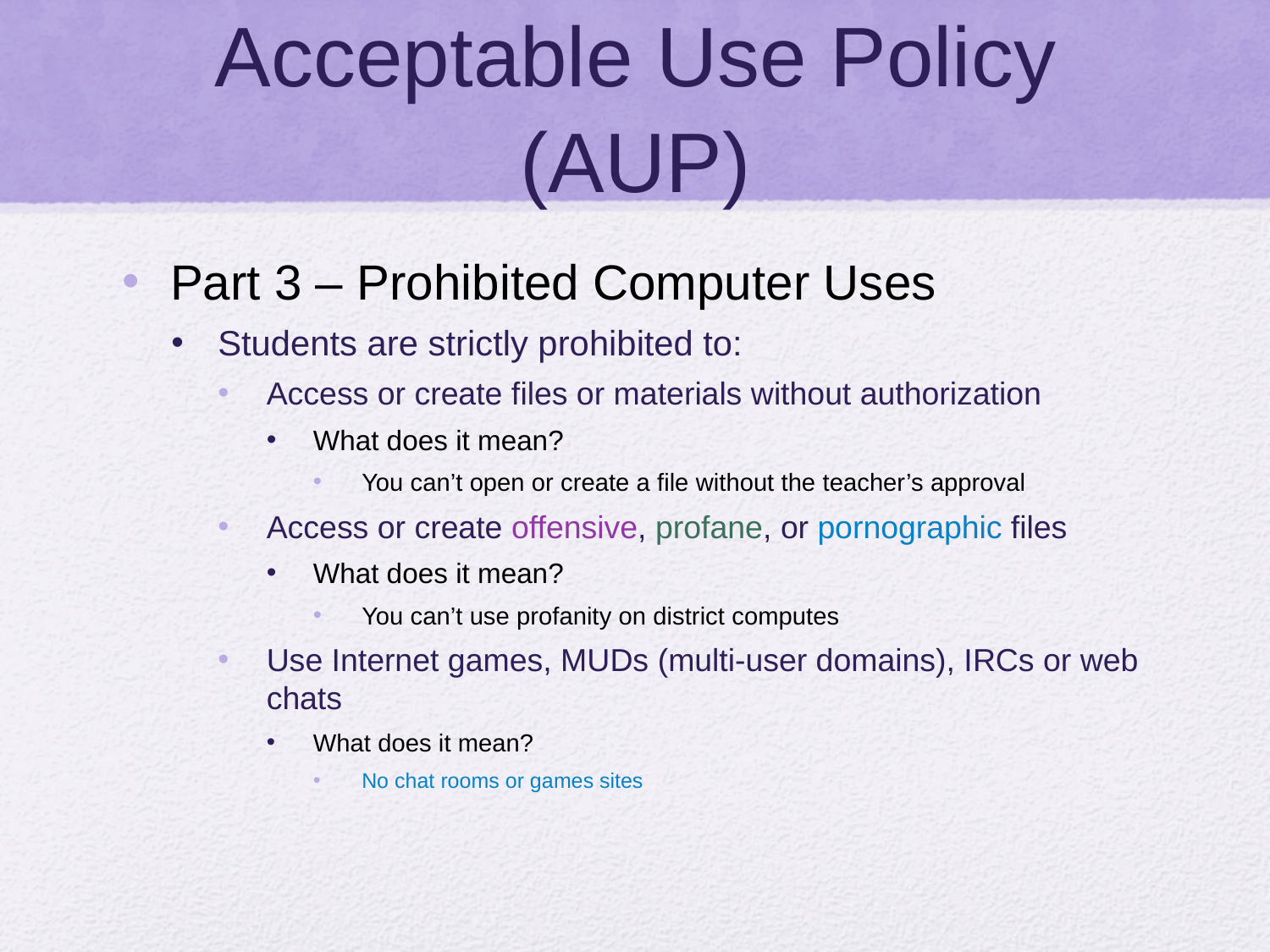

# Acceptable Use Policy (AUP)
Part 3 – Prohibited Computer Uses
Students are strictly prohibited to:
Access or create files or materials without authorization
What does it mean?
You can’t open or create a file without the teacher’s approval
Access or create offensive, profane, or pornographic files
What does it mean?
You can’t use profanity on district computes
Use Internet games, MUDs (multi-user domains), IRCs or web chats
What does it mean?
No chat rooms or games sites